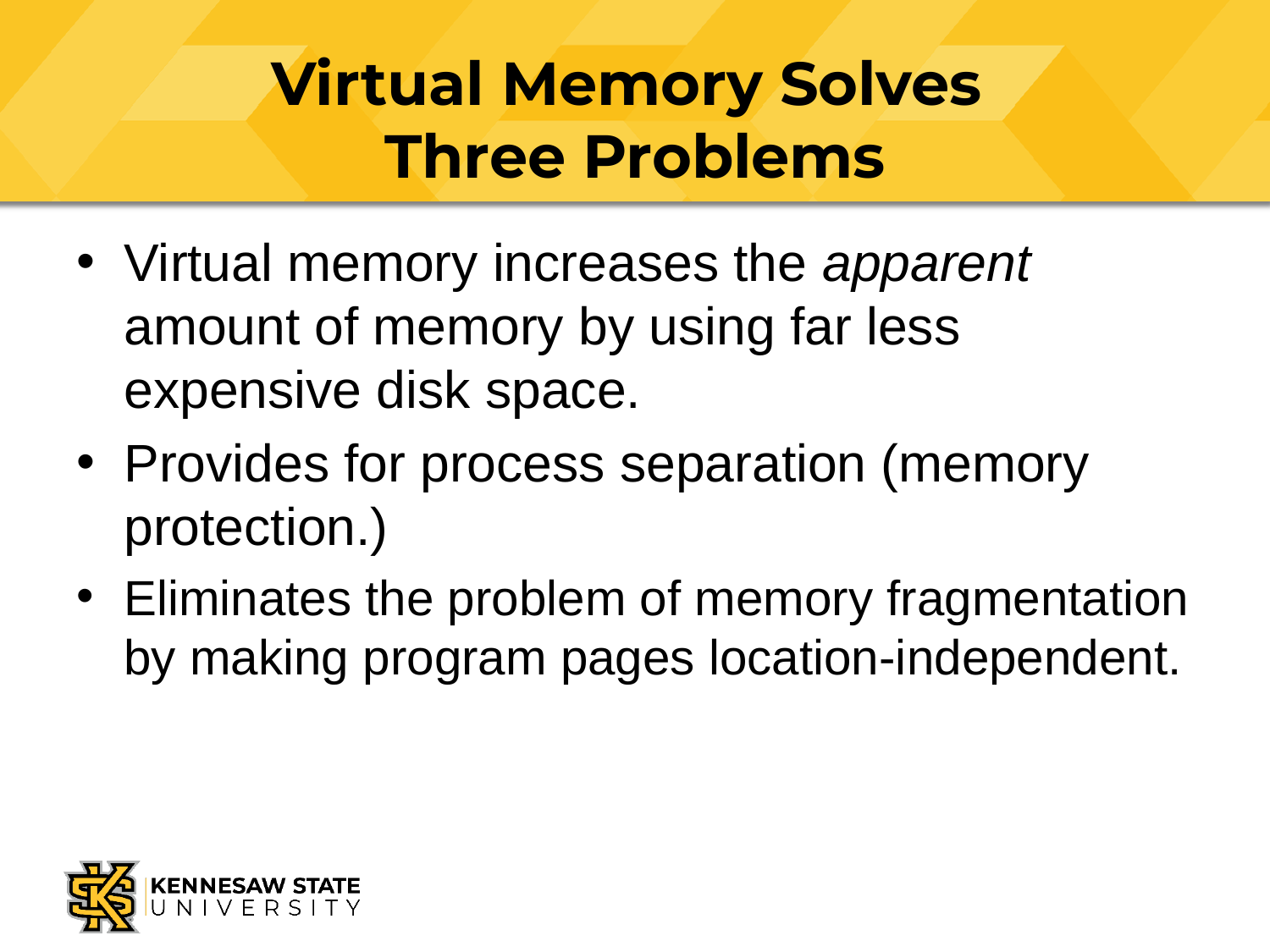

# Virtual Memory Solves Three Problems
Virtual memory increases the apparent amount of memory by using far less expensive disk space.
Provides for process separation (memory protection.)
Eliminates the problem of memory fragmentation by making program pages location-independent.